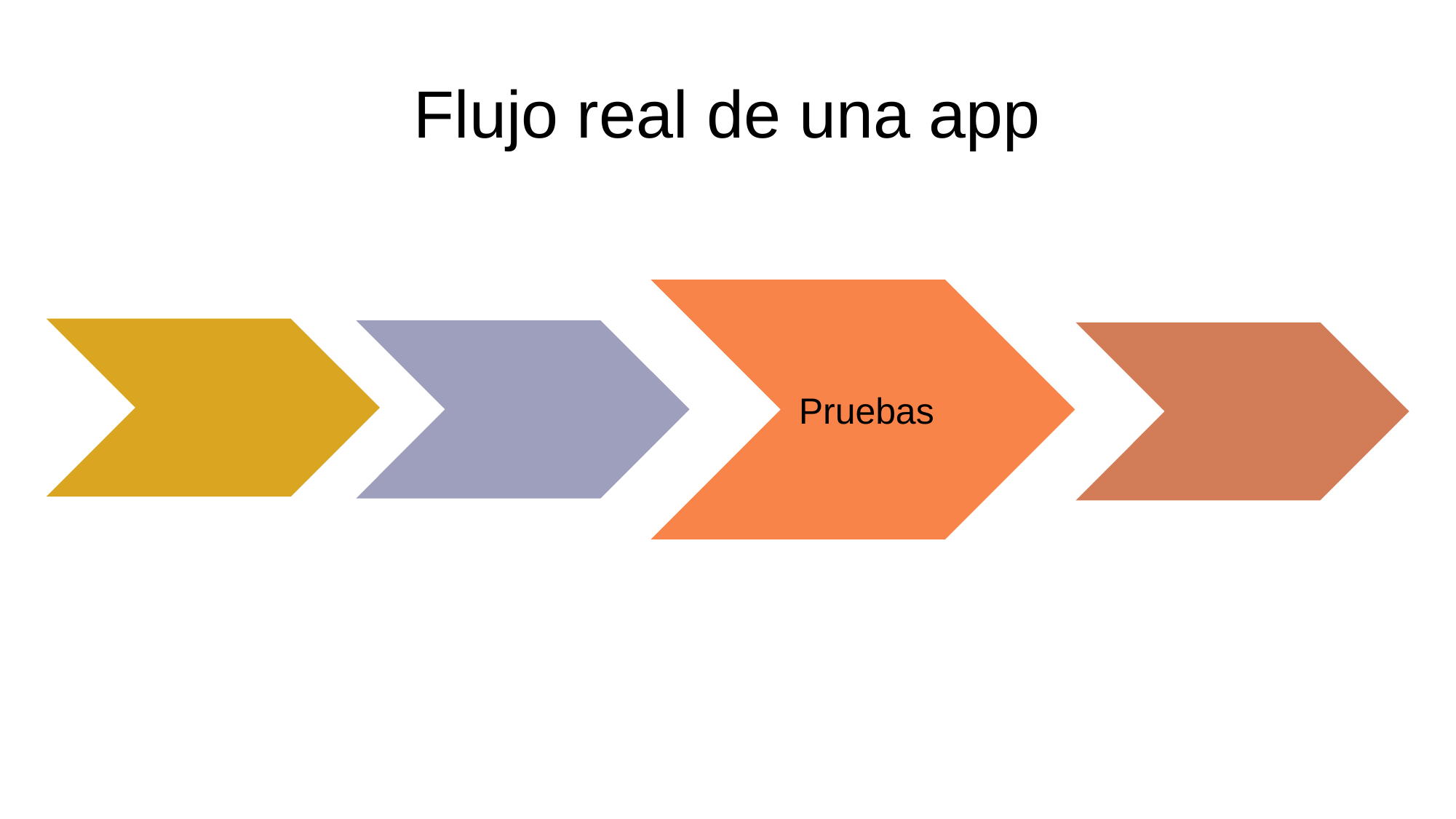

# Flujo real de una app
Pruebas